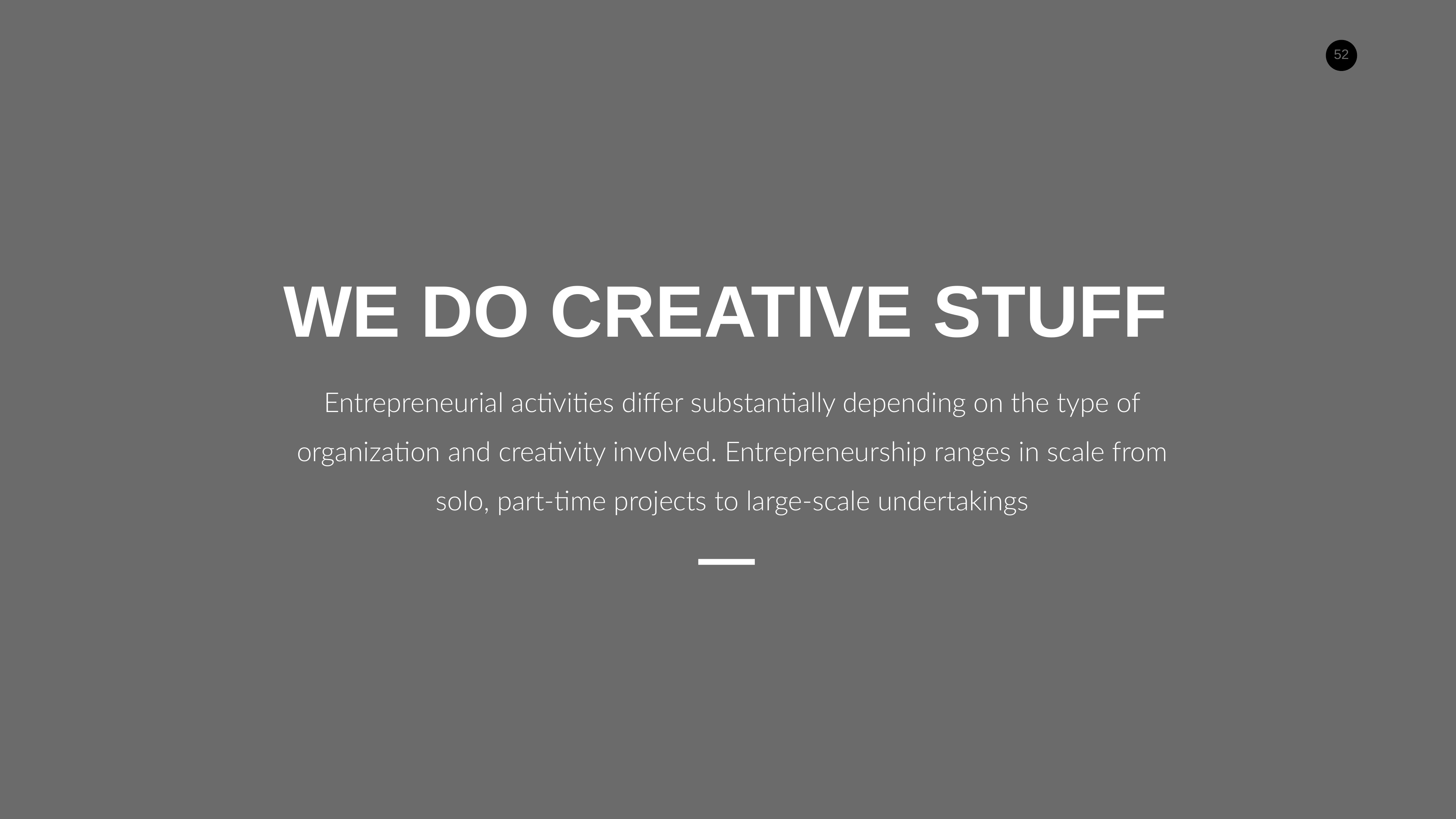

WE DO CREATIVE STUFF
Entrepreneurial activities differ substantially depending on the type of organization and creativity involved. Entrepreneurship ranges in scale from solo, part-time projects to large-scale undertakings